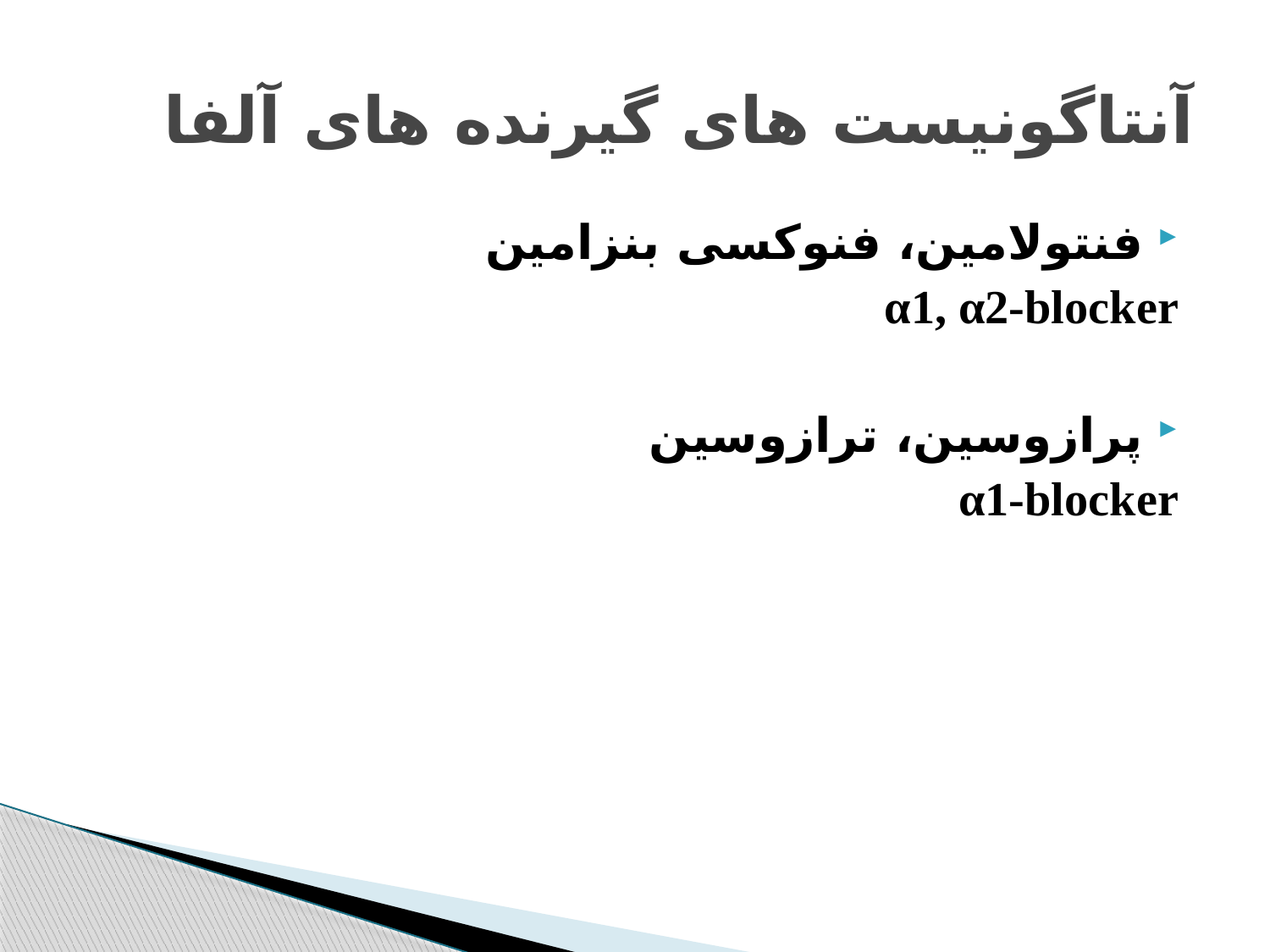

# آنتاگونیست های گیرنده های آلفا
فنتولامین، فنوکسی بنزامین
α1, α2-blocker

پرازوسین، ترازوسین
α1-blocker